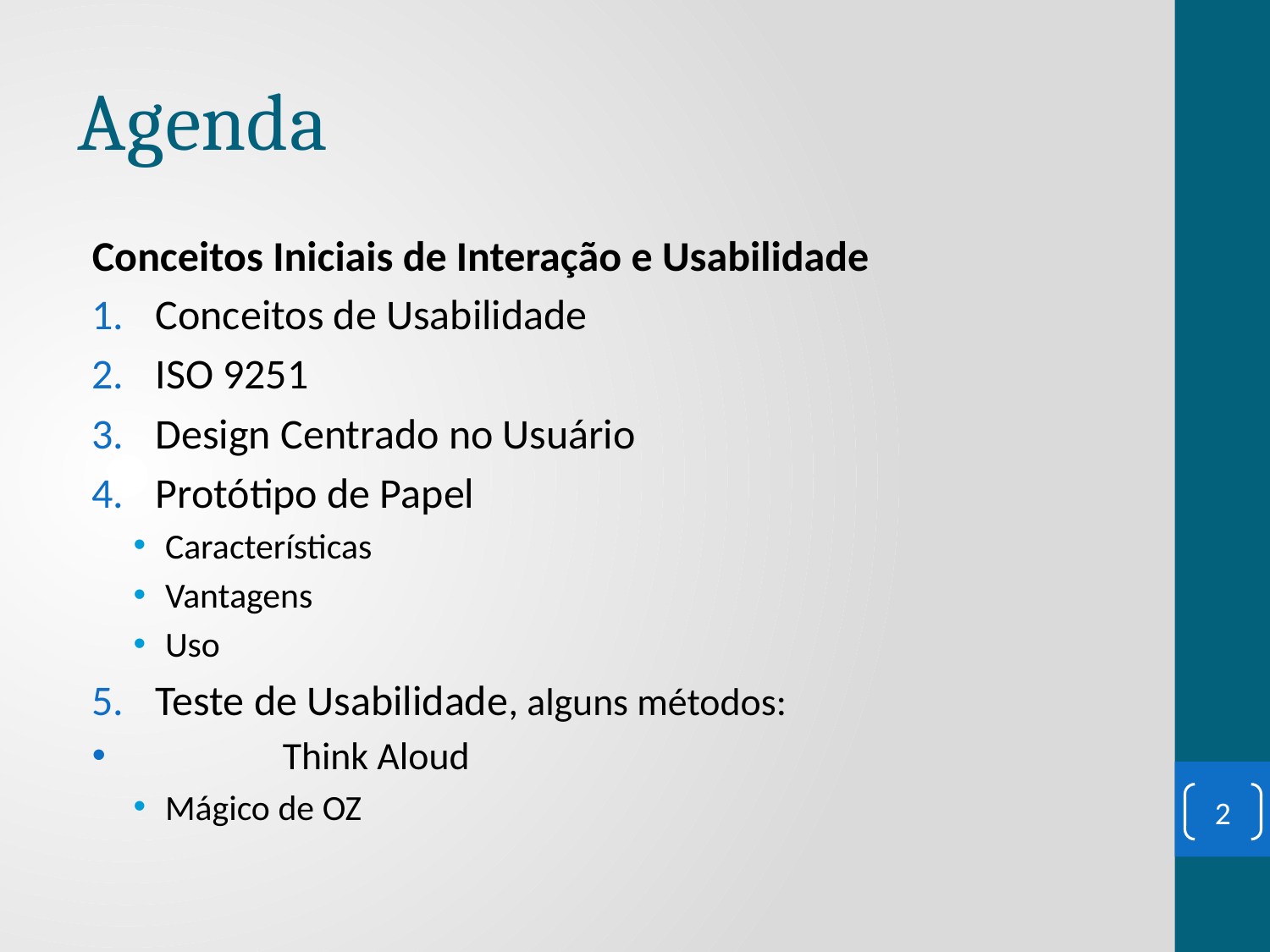

# Agenda
Conceitos Iniciais de Interação e Usabilidade
Conceitos de Usabilidade
ISO 9251
Design Centrado no Usuário
Protótipo de Papel
Características
Vantagens
Uso
Teste de Usabilidade, alguns métodos:
	Think Aloud
Mágico de OZ

2